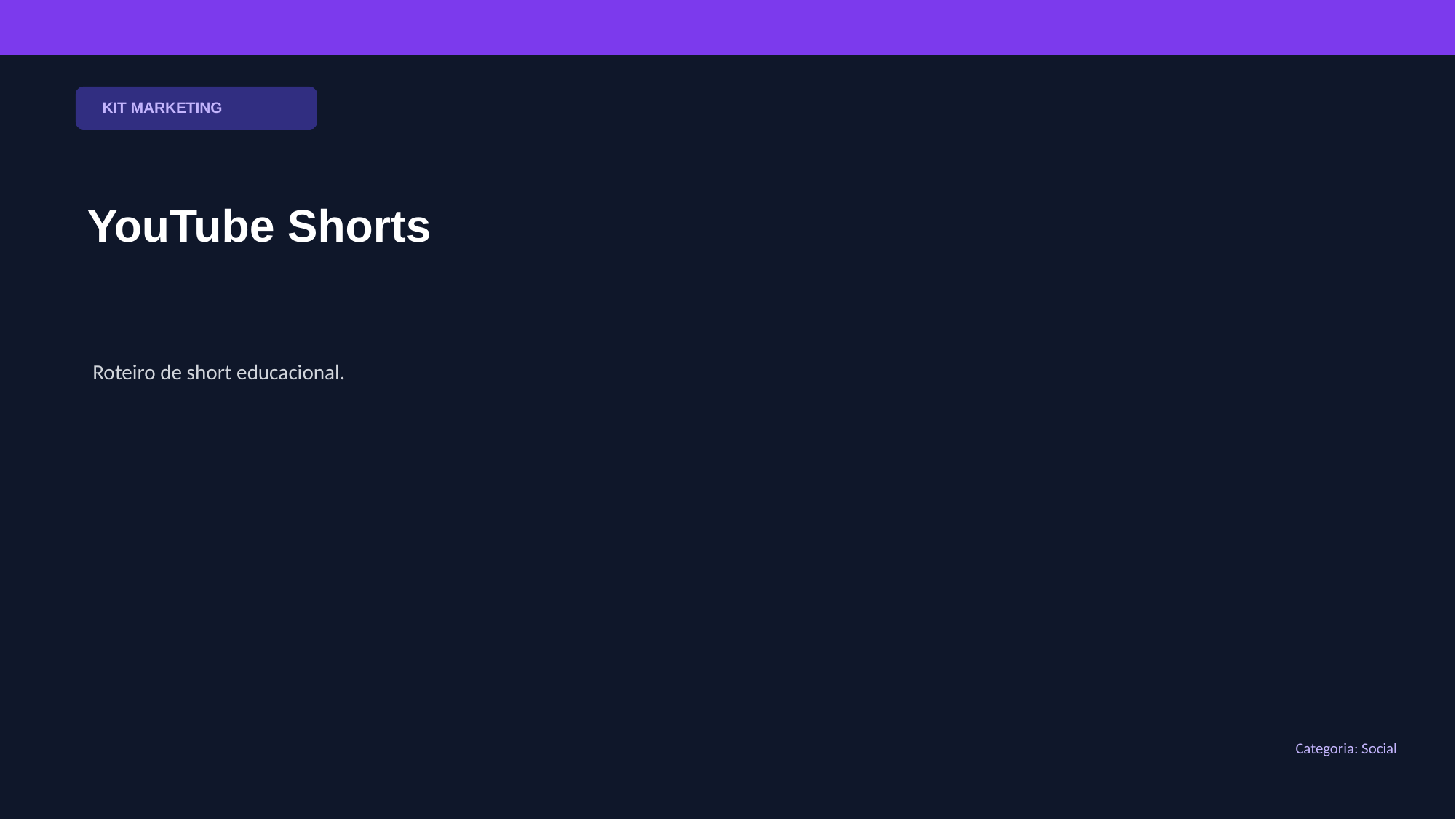

KIT MARKETING
YouTube Shorts
Roteiro de short educacional.
Categoria: Social